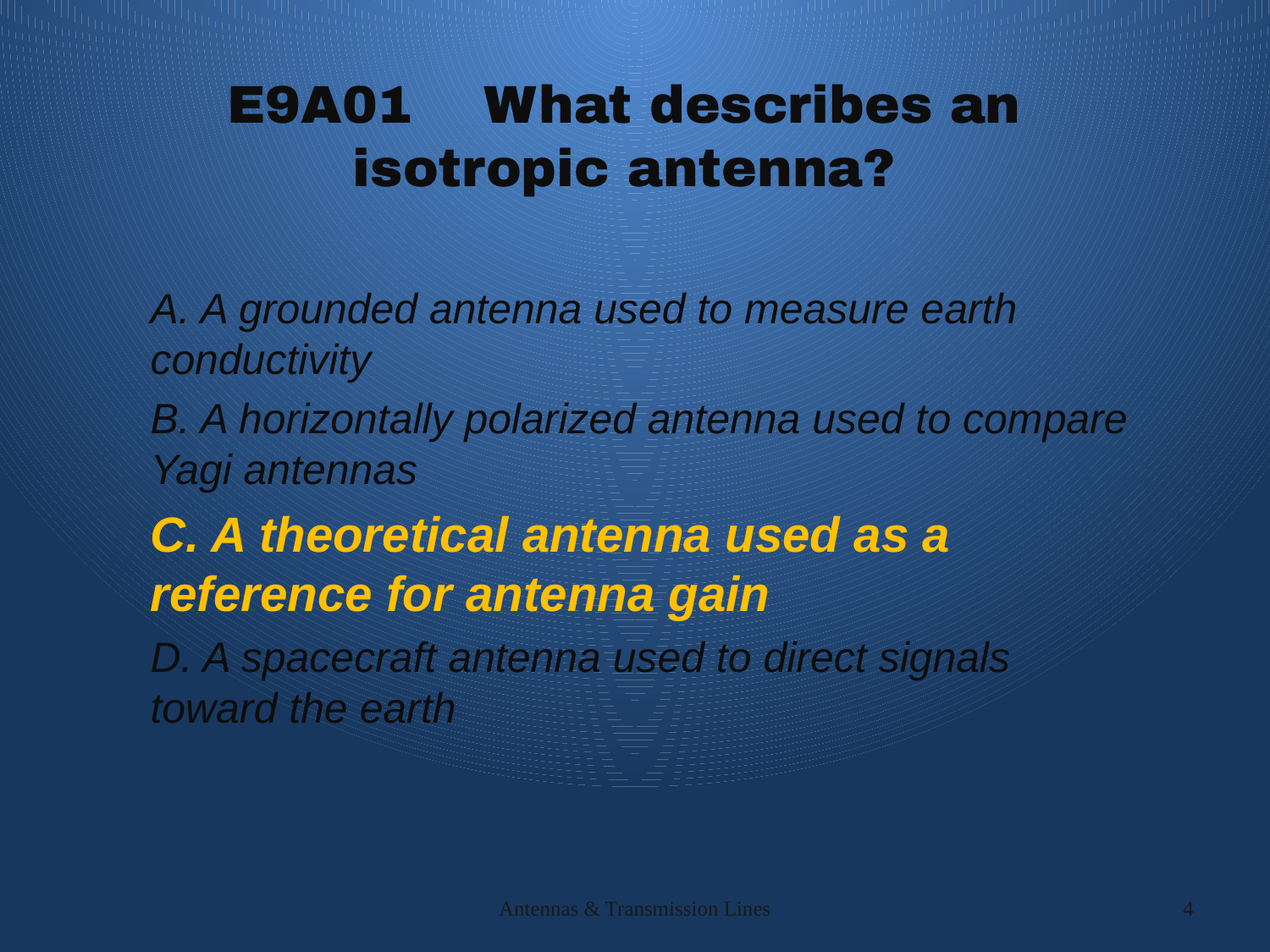

# E9A01    What describes an isotropic antenna?
A. A grounded antenna used to measure earth conductivity
B. A horizontally polarized antenna used to compare Yagi antennas
C. A theoretical antenna used as a reference for antenna gain
D. A spacecraft antenna used to direct signals toward the earth
Antennas & Transmission Lines
4